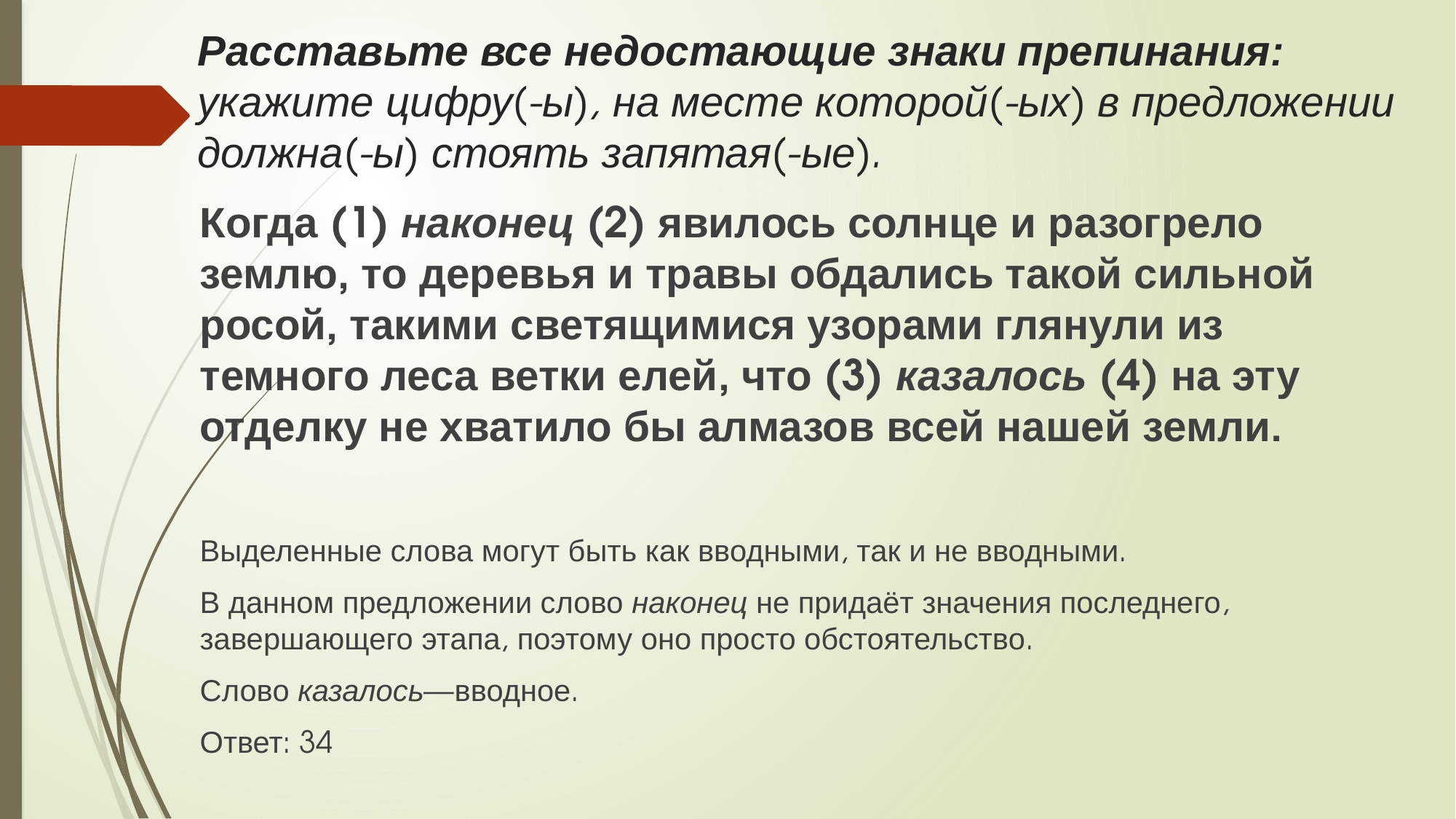

# Расставьте все недостающие знаки препинания: укажите цифру(-ы), на месте которой(-ых) в предложении должна(-ы) стоять запятая(-ые).
Когда (1) наконец (2) явилось солнце и разогрело землю, то деревья и травы обдались такой сильной росой, такими светящимися узорами глянули из темного леса ветки елей, что (3) казалось (4) на эту отделку не хватило бы алмазов всей нашей земли.

Выделенные слова могут быть как вводными, так и не вводными.
В данном предложении слово наконец не придаёт значения последнего, завершающего этапа, поэтому оно просто обстоятельство.
Слово казалось—вводное.
Ответ: 34